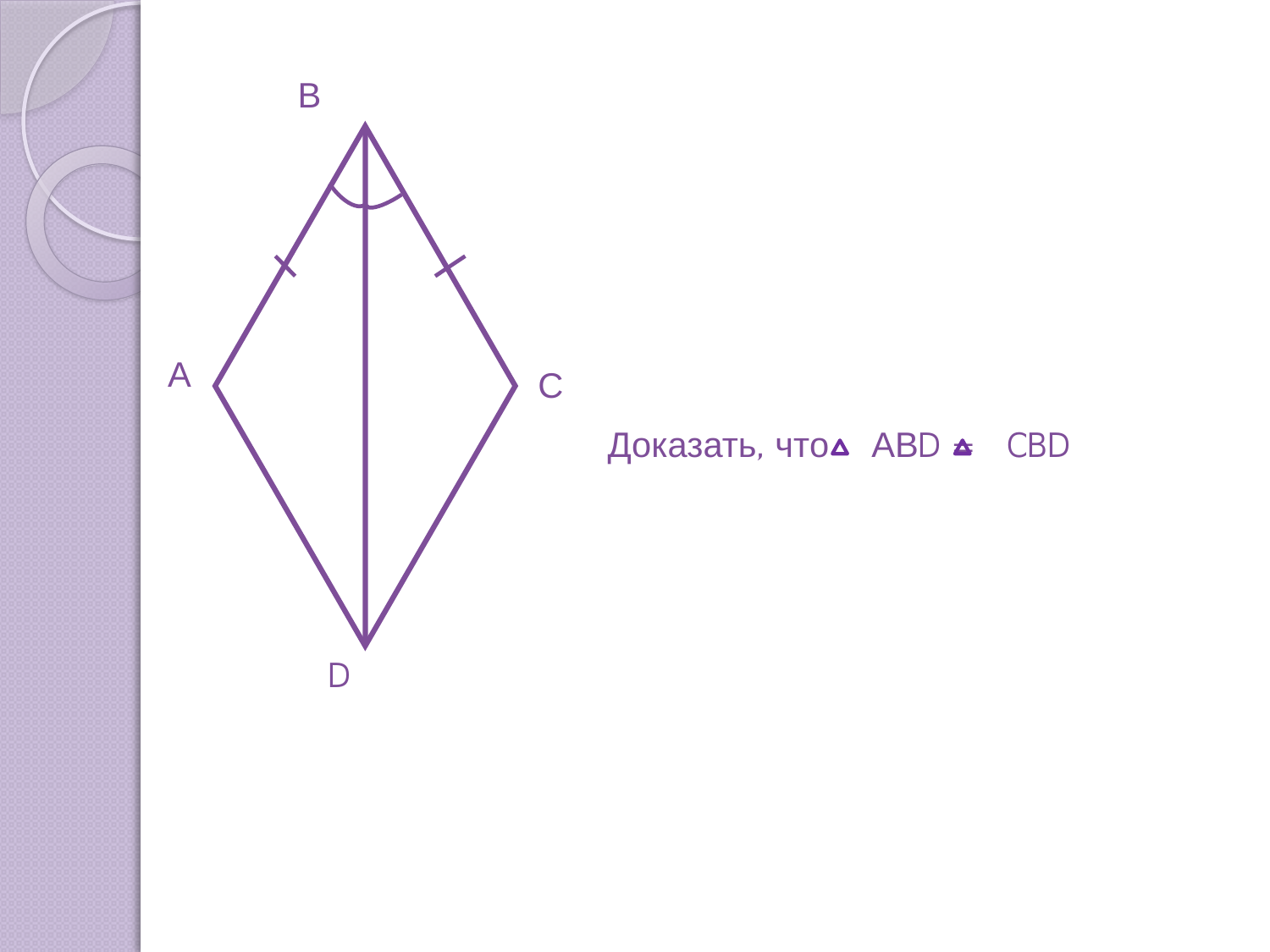

В

А
С
Доказать, что    АВD =   CBD

D